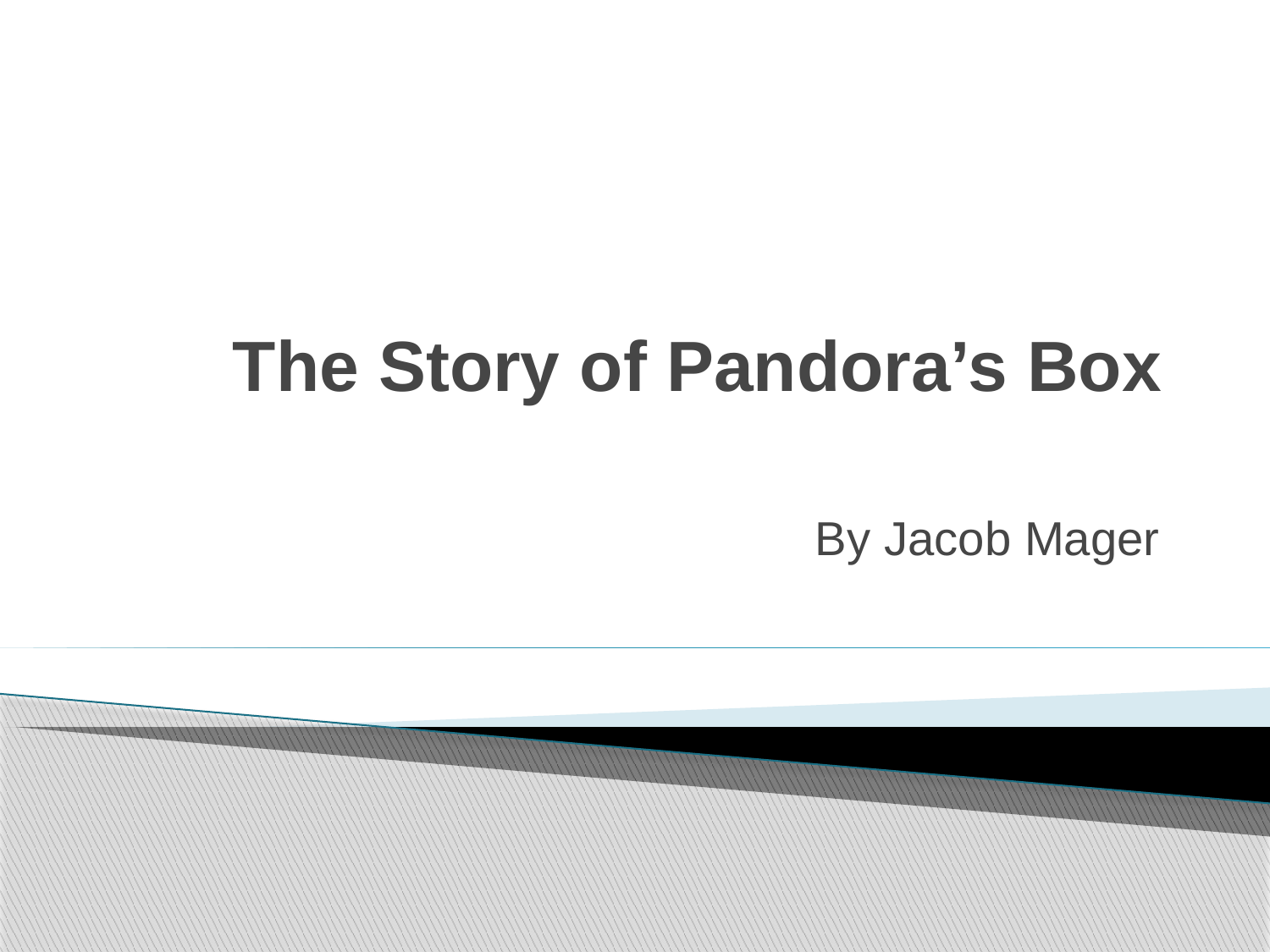

# The Story of Pandora’s Box
By Jacob Mager